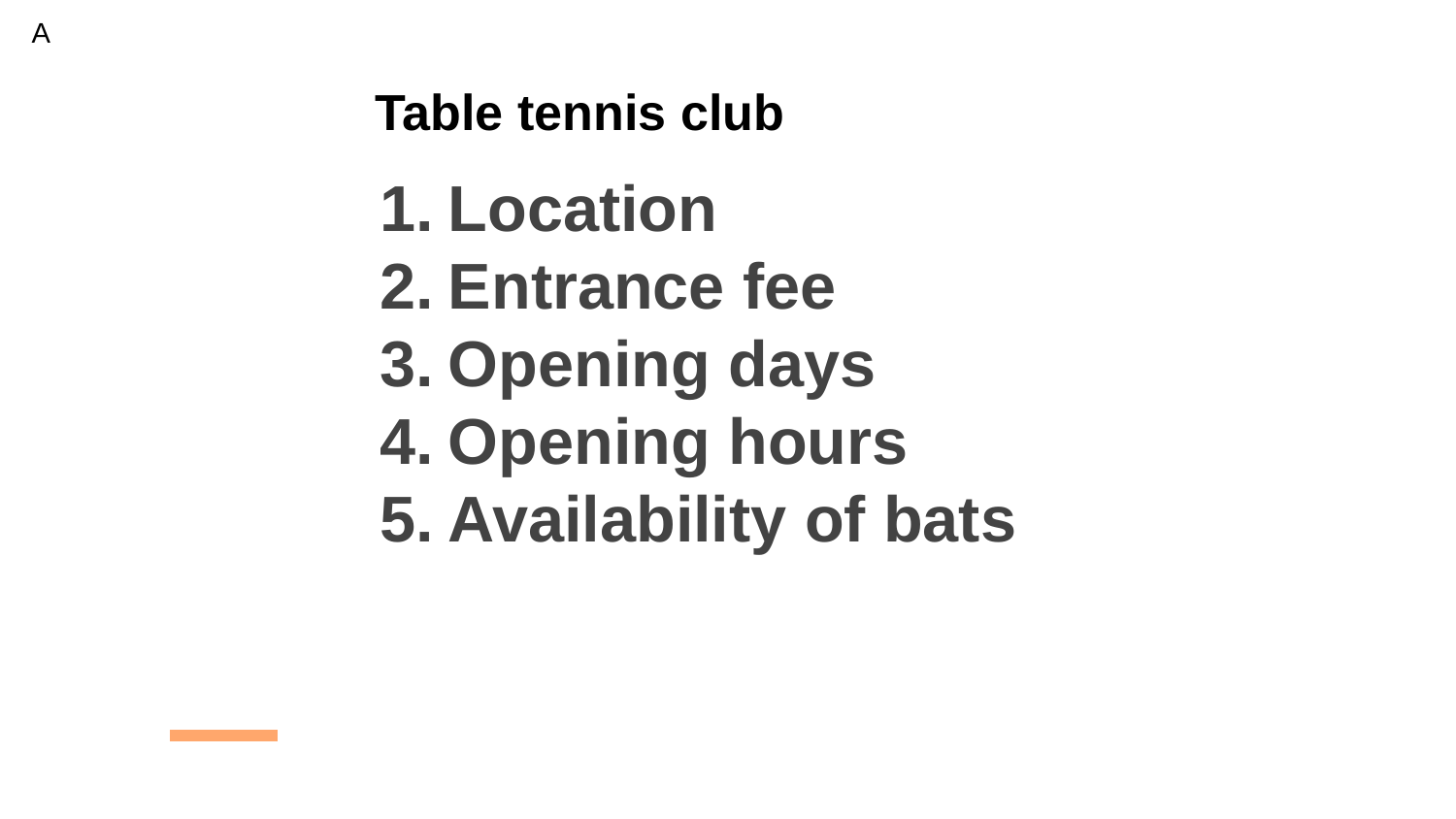

A
Table tennis club
# Location
Entrance fee
Opening days
Opening hours
Availability of bats